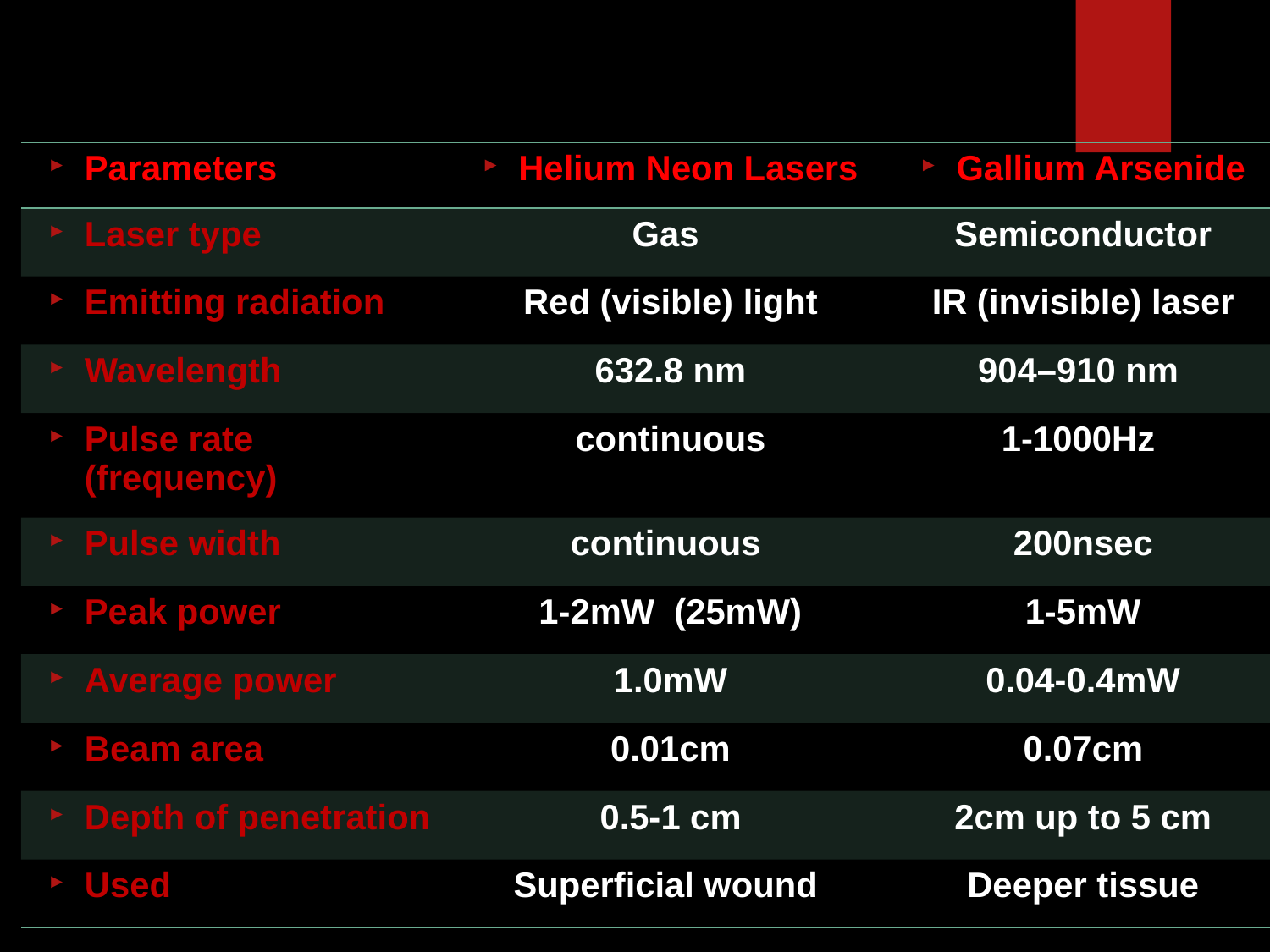

| Parameters | Helium Neon Lasers | Gallium Arsenide |
| --- | --- | --- |
| Laser type | Gas | Semiconductor |
| Emitting radiation | Red (visible) light | IR (invisible) laser |
| Wavelength | 632.8 nm | 904–910 nm |
| Pulse rate (frequency) | continuous | 1-1000Hz |
| Pulse width | continuous | 200nsec |
| Peak power | 1-2mW (25mW) | 1-5mW |
| Average power | 1.0mW | 0.04-0.4mW |
| Beam area | 0.01cm | 0.07cm |
| Depth of penetration | 0.5-1 cm | 2cm up to 5 cm |
| Used | Superficial wound | Deeper tissue |